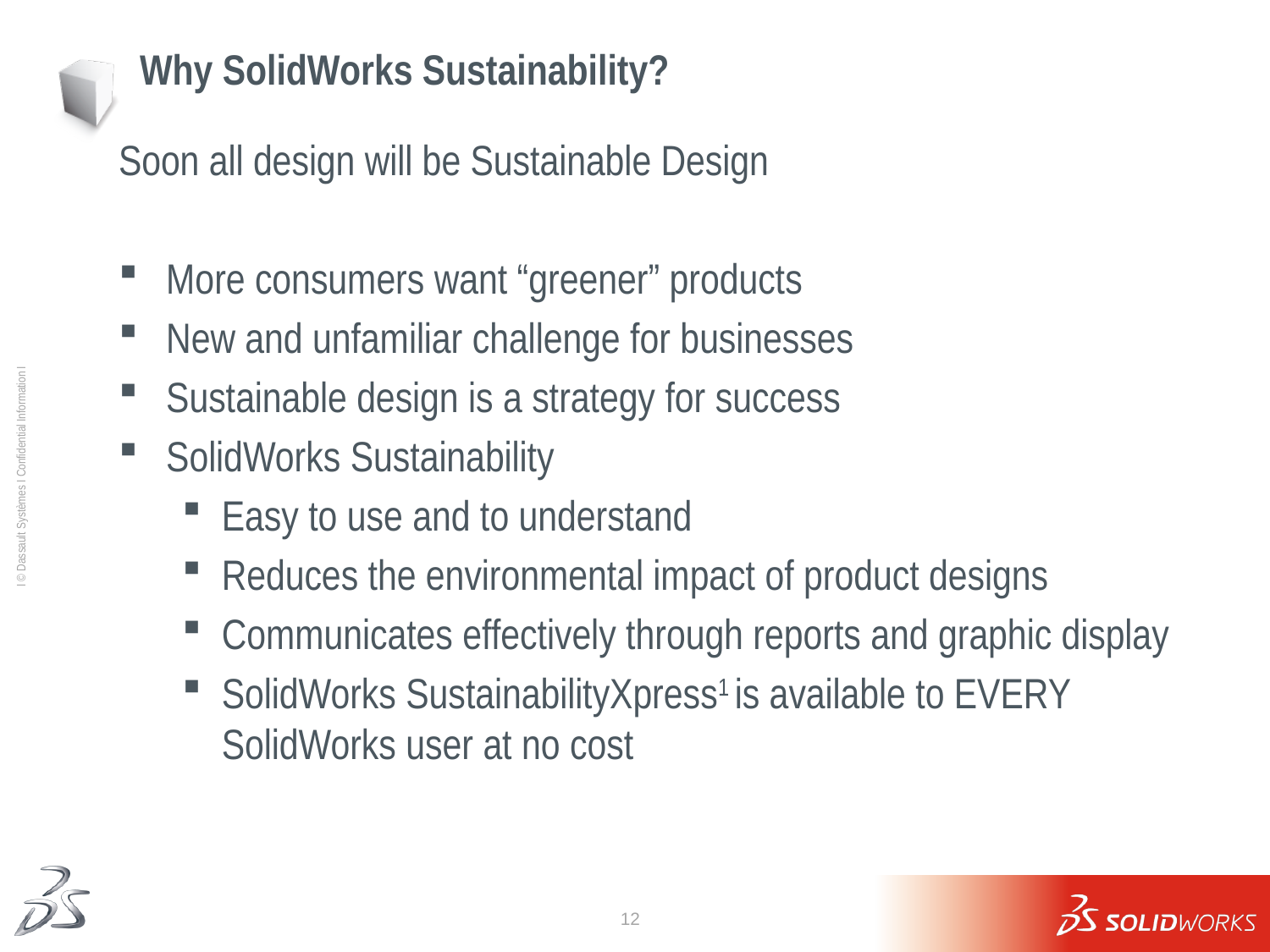

# Why SolidWorks Sustainability?
Soon all design will be Sustainable Design

More consumers want “greener” products
New and unfamiliar challenge for businesses
Sustainable design is a strategy for success
SolidWorks Sustainability
Easy to use and to understand
Reduces the environmental impact of product designs
Communicates effectively through reports and graphic display
SolidWorks SustainabilityXpress1 is available to EVERY SolidWorks user at no cost